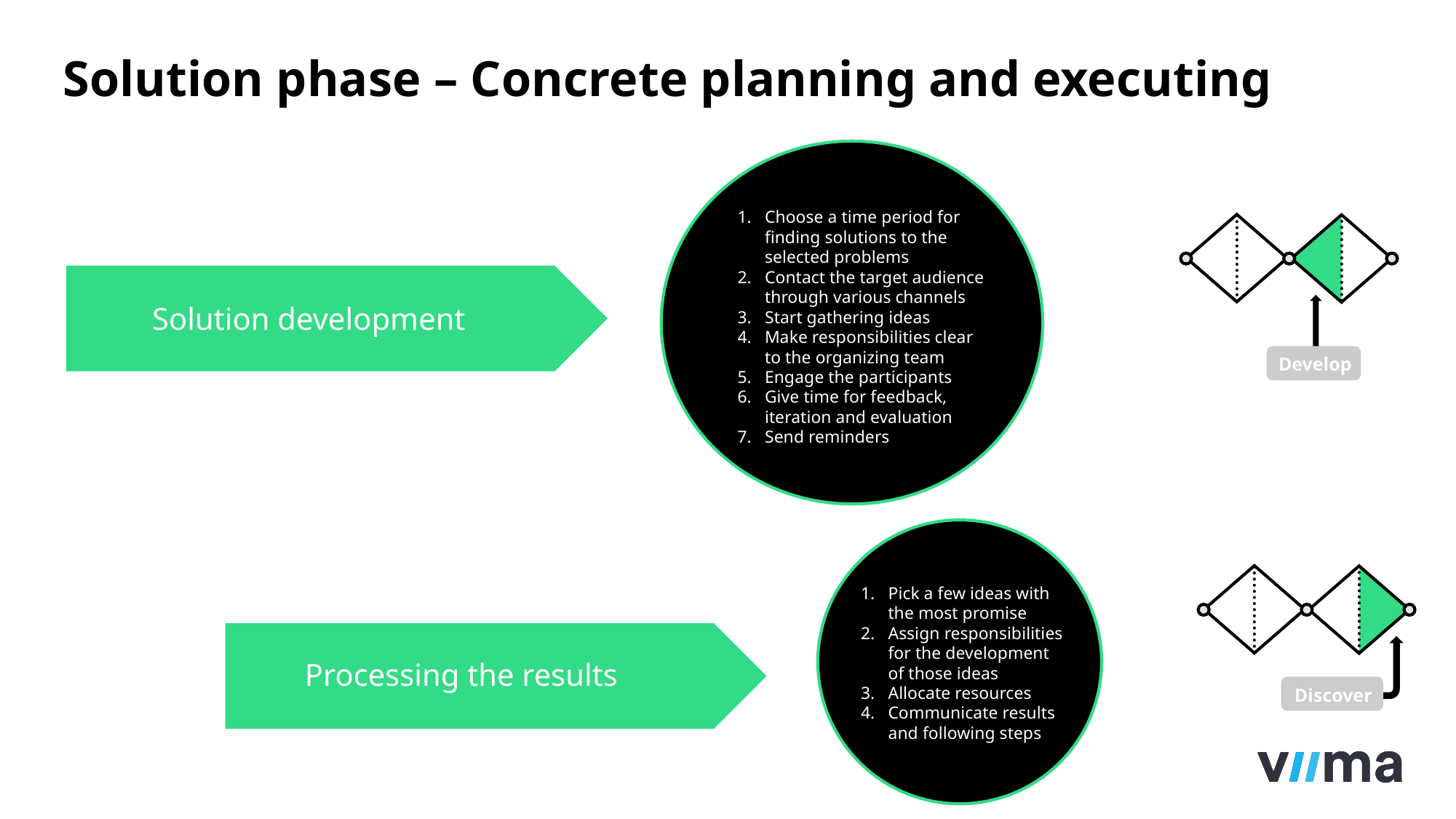

# Solution phase – Concrete planning and executing

Choose a time period for finding solutions to the selected problems
Contact the target audience through various channels
Start gathering ideas
Make responsibilities clear to the organizing team
Engage the participants
Give time for feedback, iteration and evaluation
Send reminders

Solution development

Develop

Pick a few ideas with the most promise
Assign responsibilities for the development of those ideas
Allocate resources
Communicate results and following steps

Processing the results

Discover